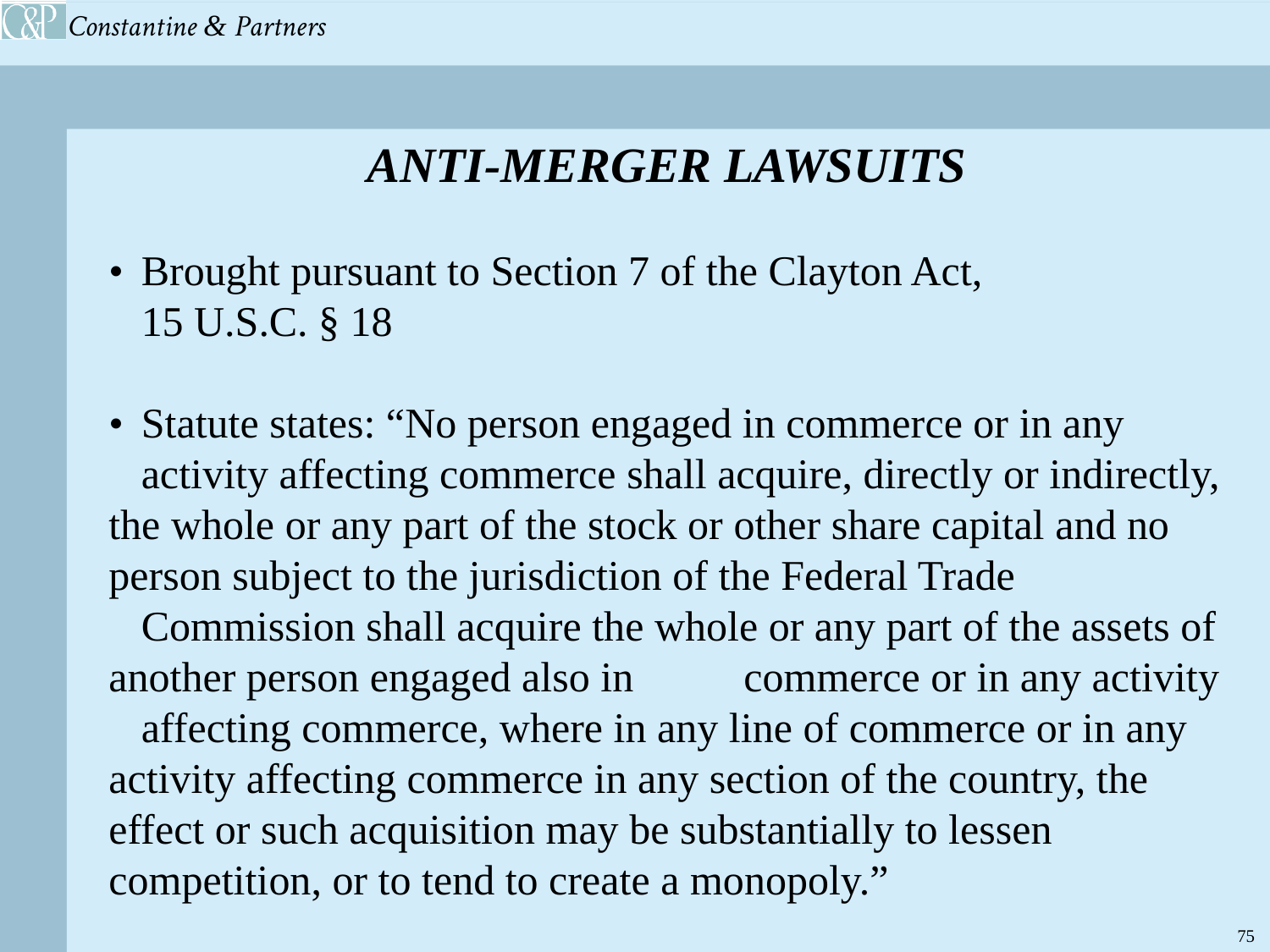

ANTI-MERGER LAWSUITS
• 	Brought pursuant to Section 7 of the Clayton Act,
	15 U.S.C. § 18

• 	Statute states: “No person engaged in commerce or in any 		activity affecting commerce shall acquire, directly or indirectly, 	the whole or any part of the stock or other share capital and no 	person subject to the jurisdiction of the Federal Trade 			Commission shall acquire the whole or any part of the assets of 	another person engaged also in 	commerce or in any activity 		affecting commerce, where in any line of commerce or in any 	activity affecting commerce in any section of the country, the 	effect or such acquisition may be substantially to lessen 		competition, or to tend to create a monopoly.”